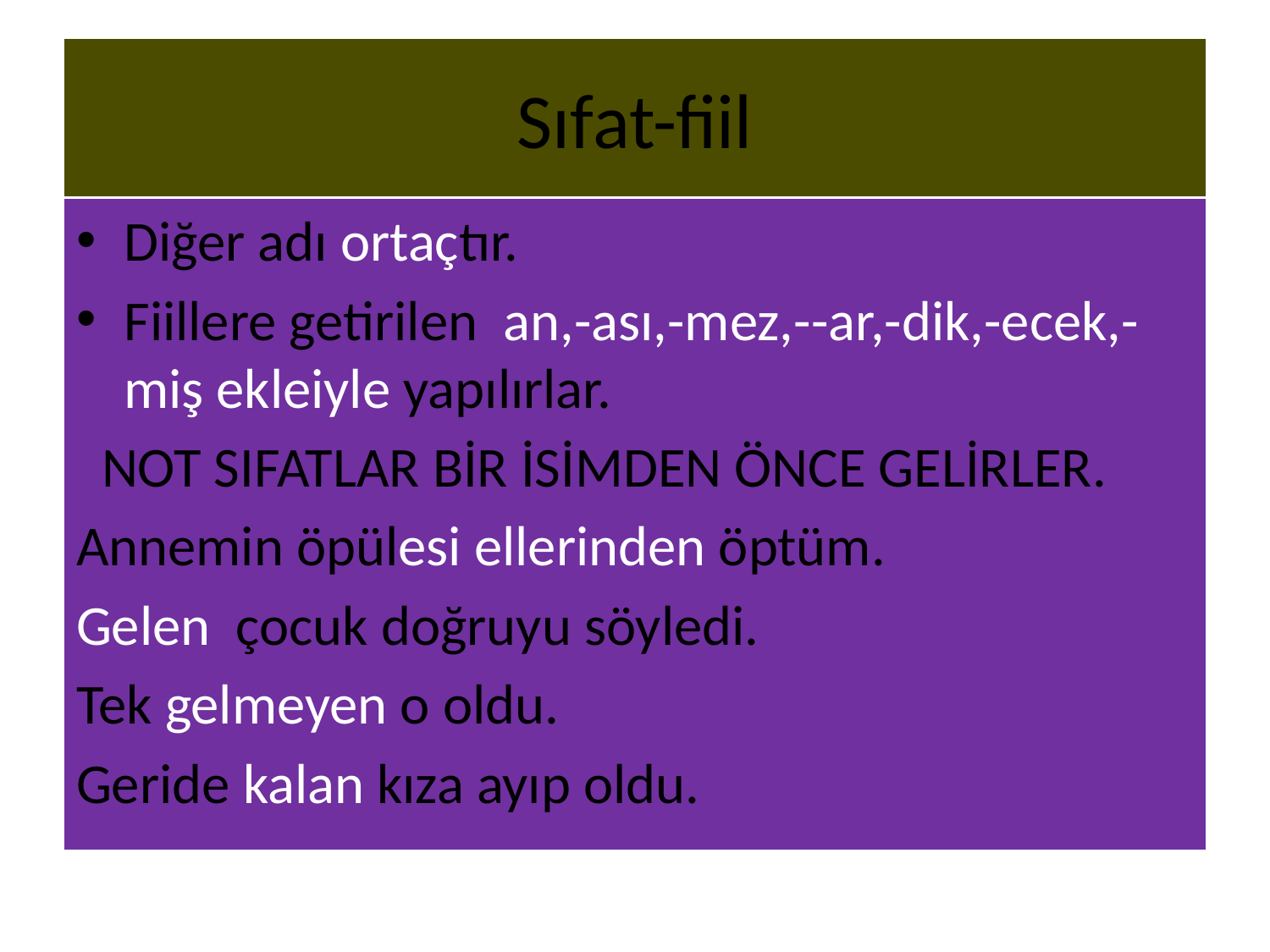

# Sıfat-fiil
Diğer adı ortaçtır.
Fiillere getirilen  an,-ası,-mez,--ar,-dik,-ecek,-miş ekleiyle yapılırlar.
  NOT SIFATLAR BİR İSİMDEN ÖNCE GELİRLER.
Annemin öpülesi ellerinden öptüm.
Gelen  çocuk doğruyu söyledi.
Tek gelmeyen o oldu.
Geride kalan kıza ayıp oldu.